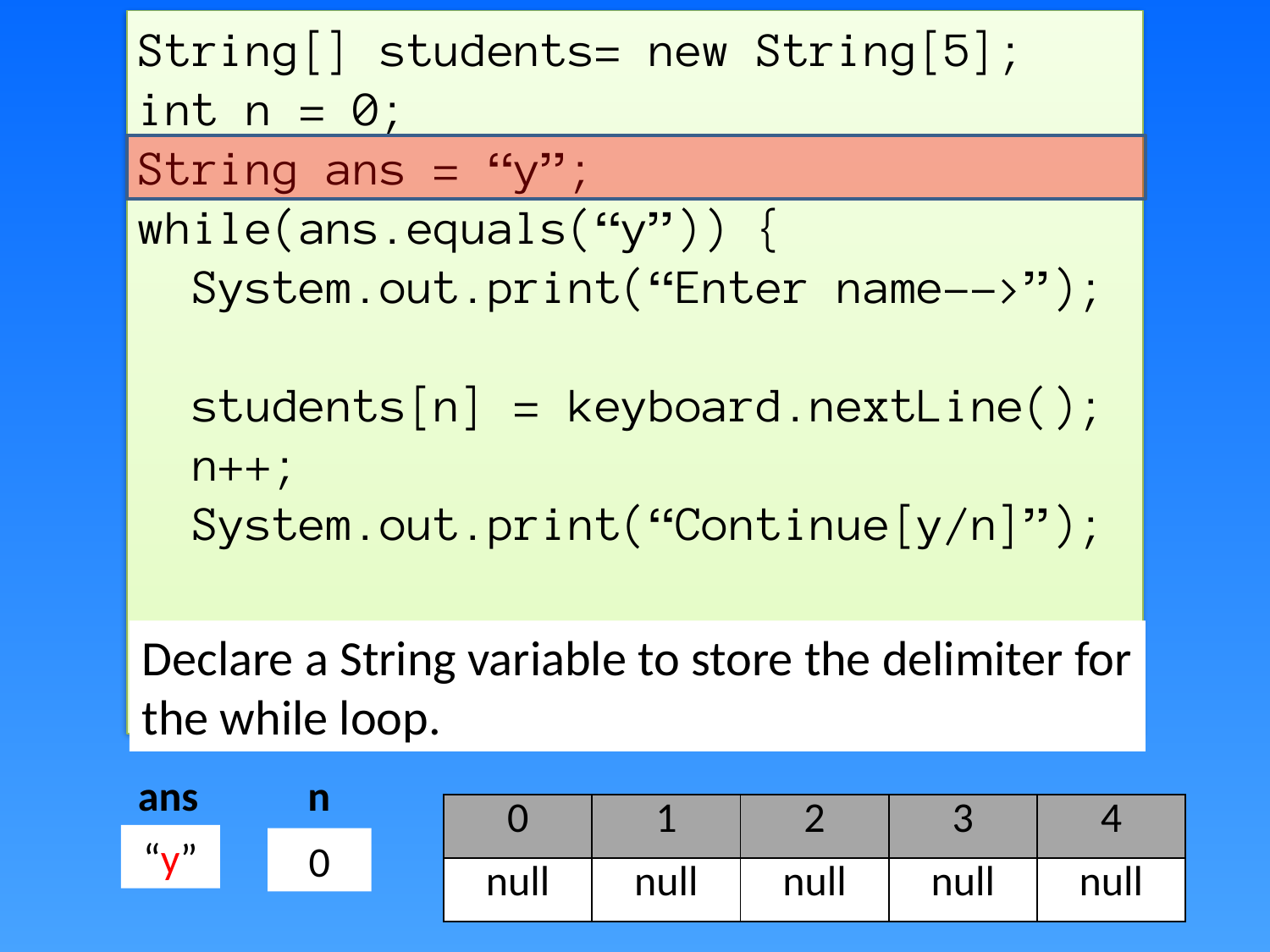

String[] students= new String[5];
int n = 0;
String ans = “y”;
while(ans.equals(“y”)) {
  System.out.print(“Enter name-->”);
  students[n] = keyboard.nextLine();
  n++;
  System.out.print(“Continue[y/n]”);
  ans = keyboard.nextLine();
}

Declare a String variable to store the delimiter for the while loop.
ans
n
| 0 | 1 | 2 | 3 | 4 |
| --- | --- | --- | --- | --- |
| null | null | null | null | null |
 “y”
   0